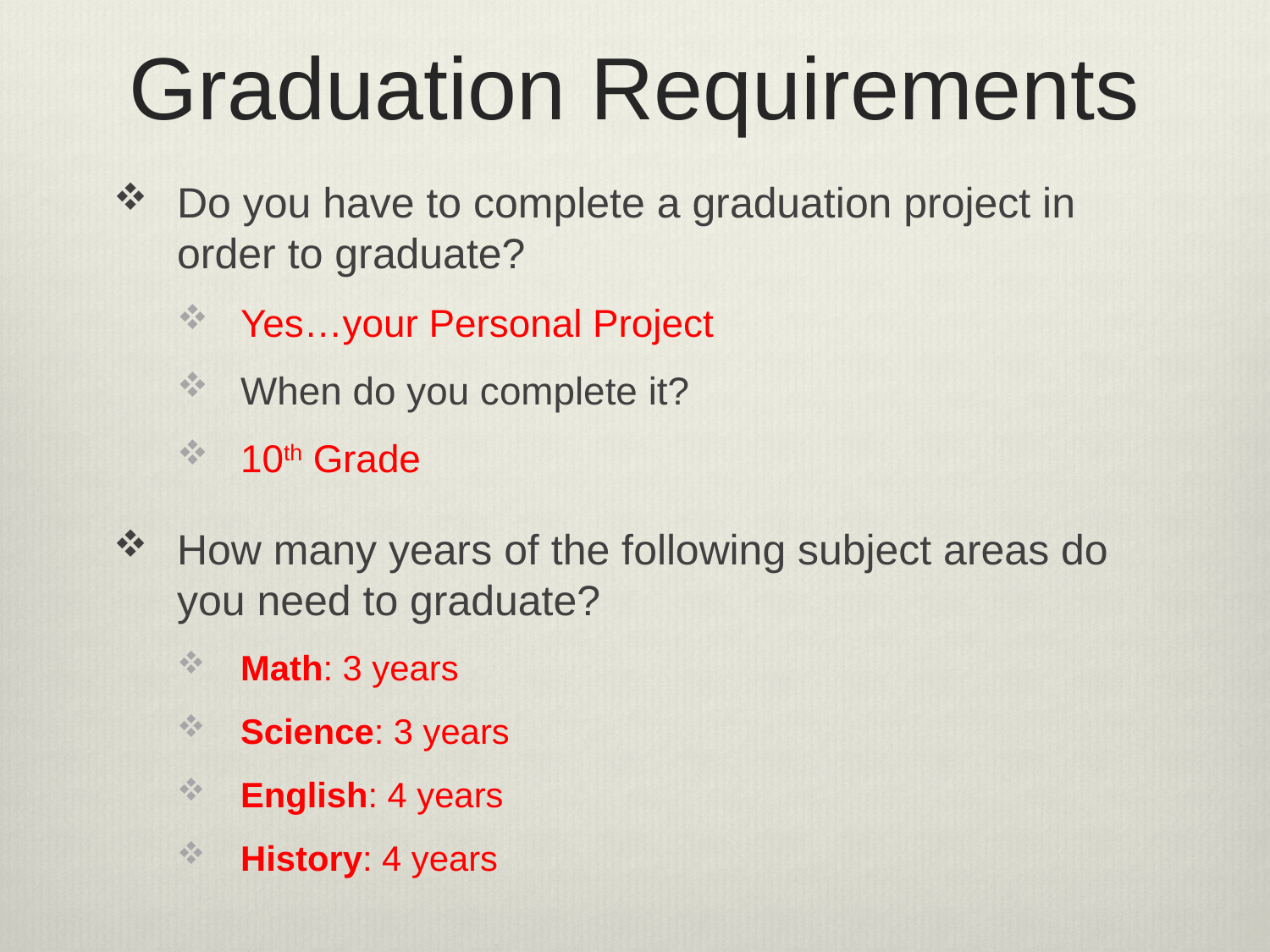

# Graduation Requirements
Do you have to complete a graduation project in order to graduate?
Yes…your Personal Project
When do you complete it?
10th Grade
How many years of the following subject areas do you need to graduate?
Math: 3 years
Science: 3 years
English: 4 years
History: 4 years